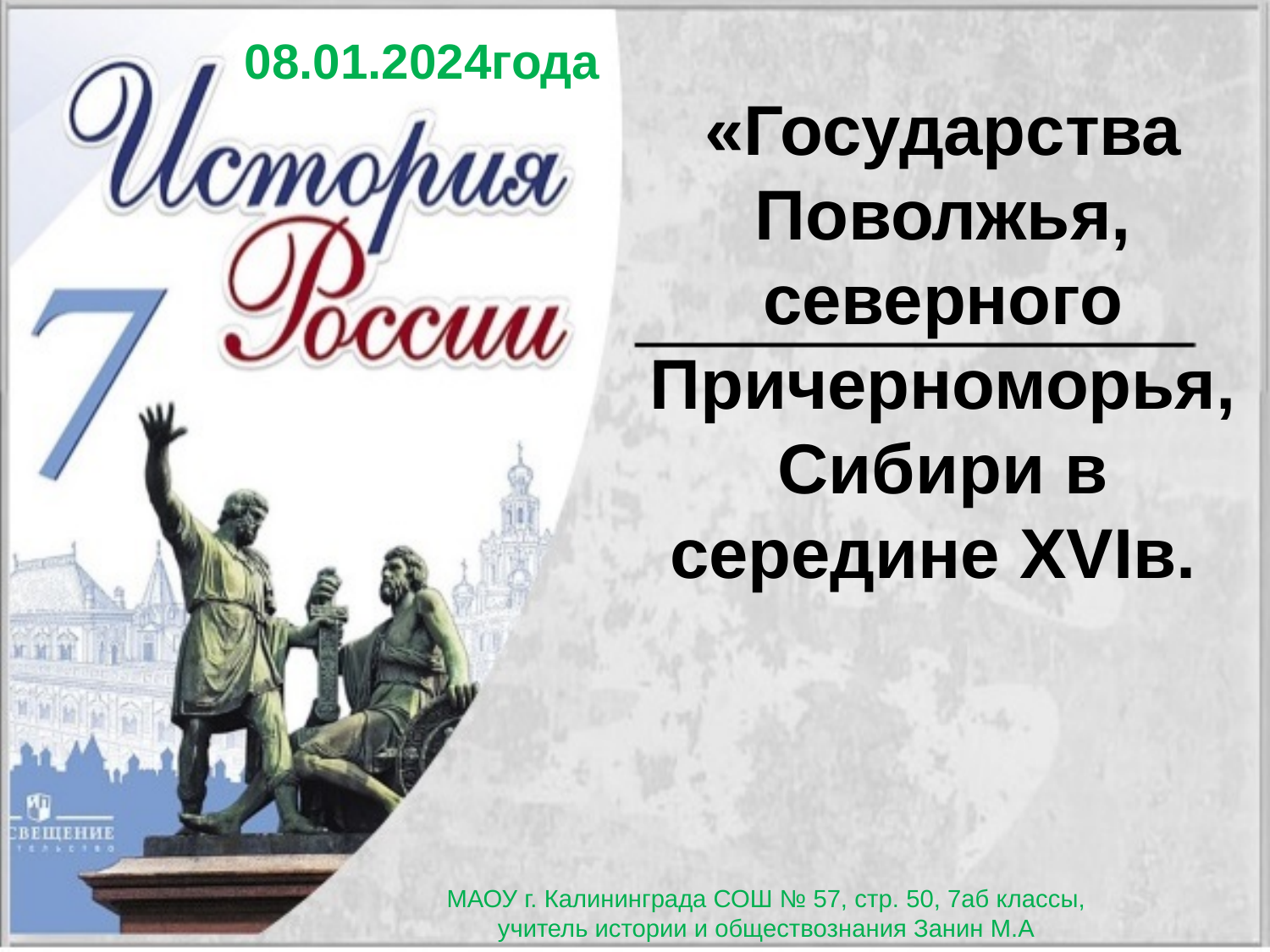

08.01.2024года
«Государства Поволжья, северного Причерноморья, Сибири в середине ХVIв.
МАОУ г. Калининграда СОШ № 57, стр. 50, 7аб классы,
учитель истории и обществознания Занин М.А